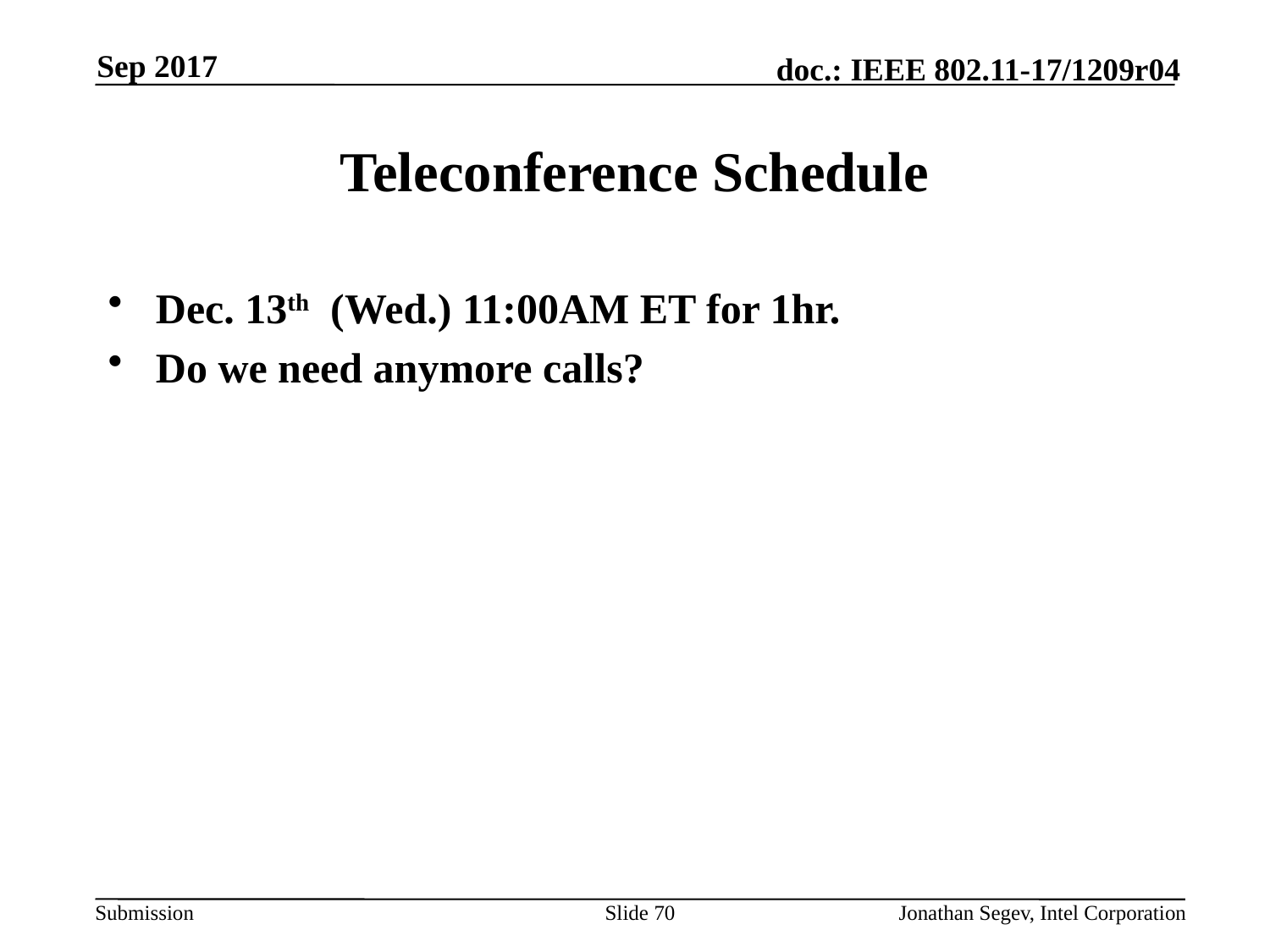

Sep 2017
# Teleconference Schedule
Dec. 13th  (Wed.) 11:00AM ET for 1hr.
Do we need anymore calls?

Slide 70
Jonathan Segev, Intel Corporation